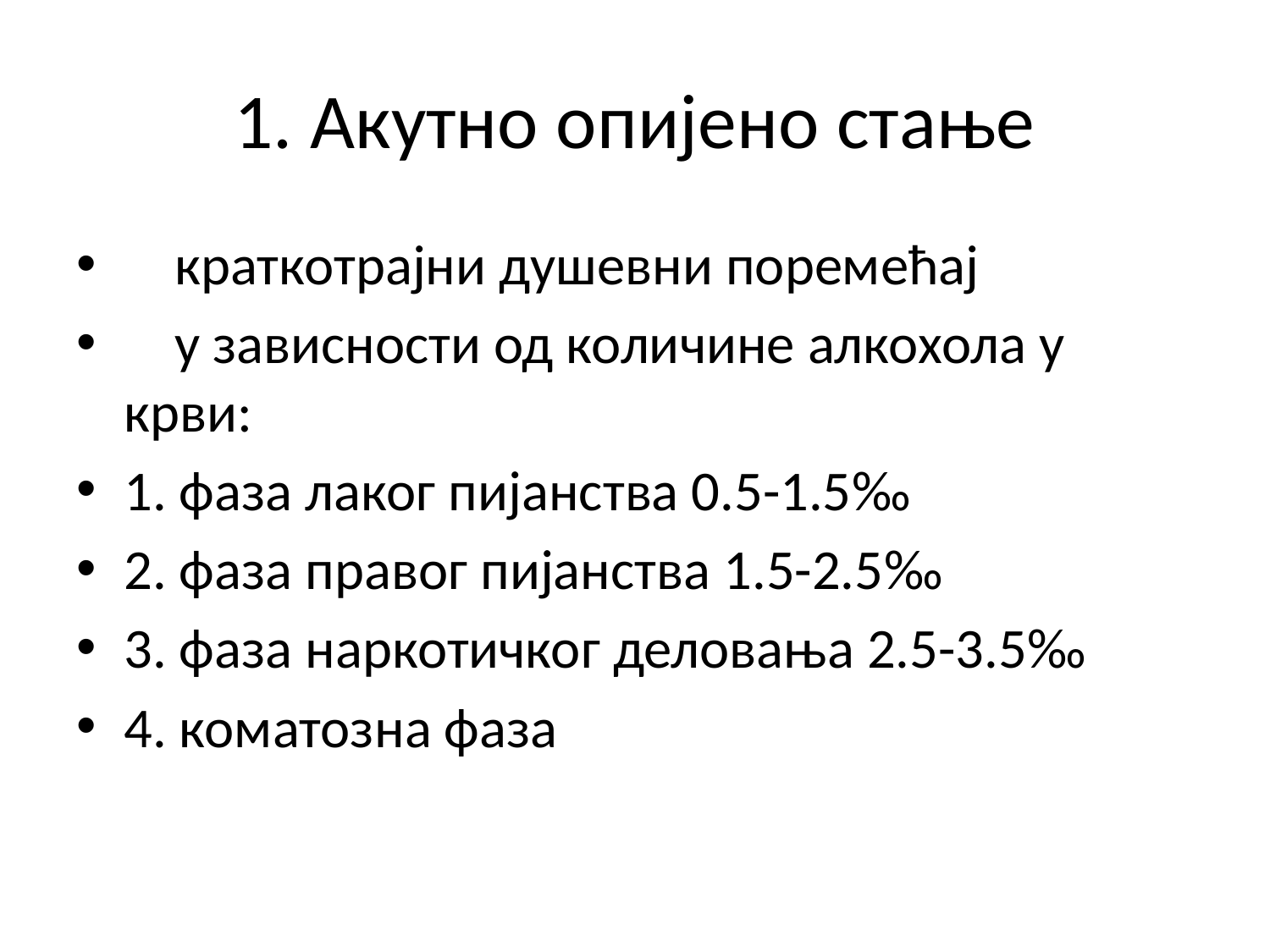

# 1. Акутно опијено стање
    краткотрајни душевни поремећај
    у зависности од количине алкохола у крви:
1. фаза лаког пијанства 0.5-1.5‰
2. фаза правог пијанства 1.5-2.5‰
3. фаза наркотичког деловања 2.5-3.5‰
4. коматозна фаза